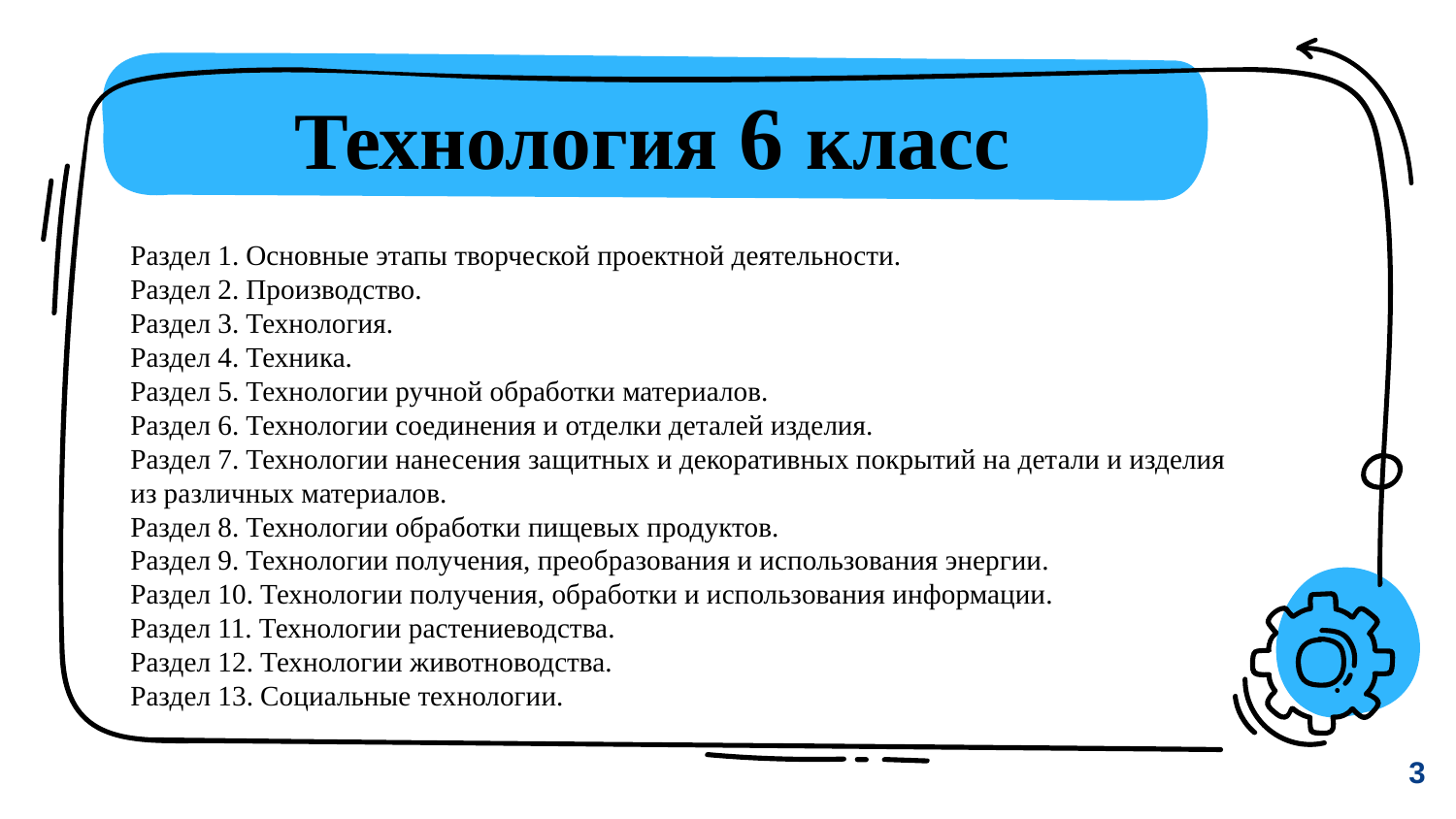

# Технология 6 класс

Раздел 1. Основные этапы творческой проектной деятельности.
Раздел 2. Производство.
Раздел 3. Технология.
Раздел 4. Техника.
Раздел 5. Технологии ручной обработки материалов.
Раздел 6. Технологии соединения и отделки деталей изделия.
Раздел 7. Технологии нанесения защитных и декоративных покрытий на детали и изделия из различных материалов.
Раздел 8. Технологии обработки пищевых продуктов.
Раздел 9. Технологии получения, преобразования и использования энергии.
Раздел 10. Технологии получения, обработки и использования информации.
Раздел 11. Технологии растениеводства.
Раздел 12. Технологии животноводства.
Раздел 13. Социальные технологии.

3